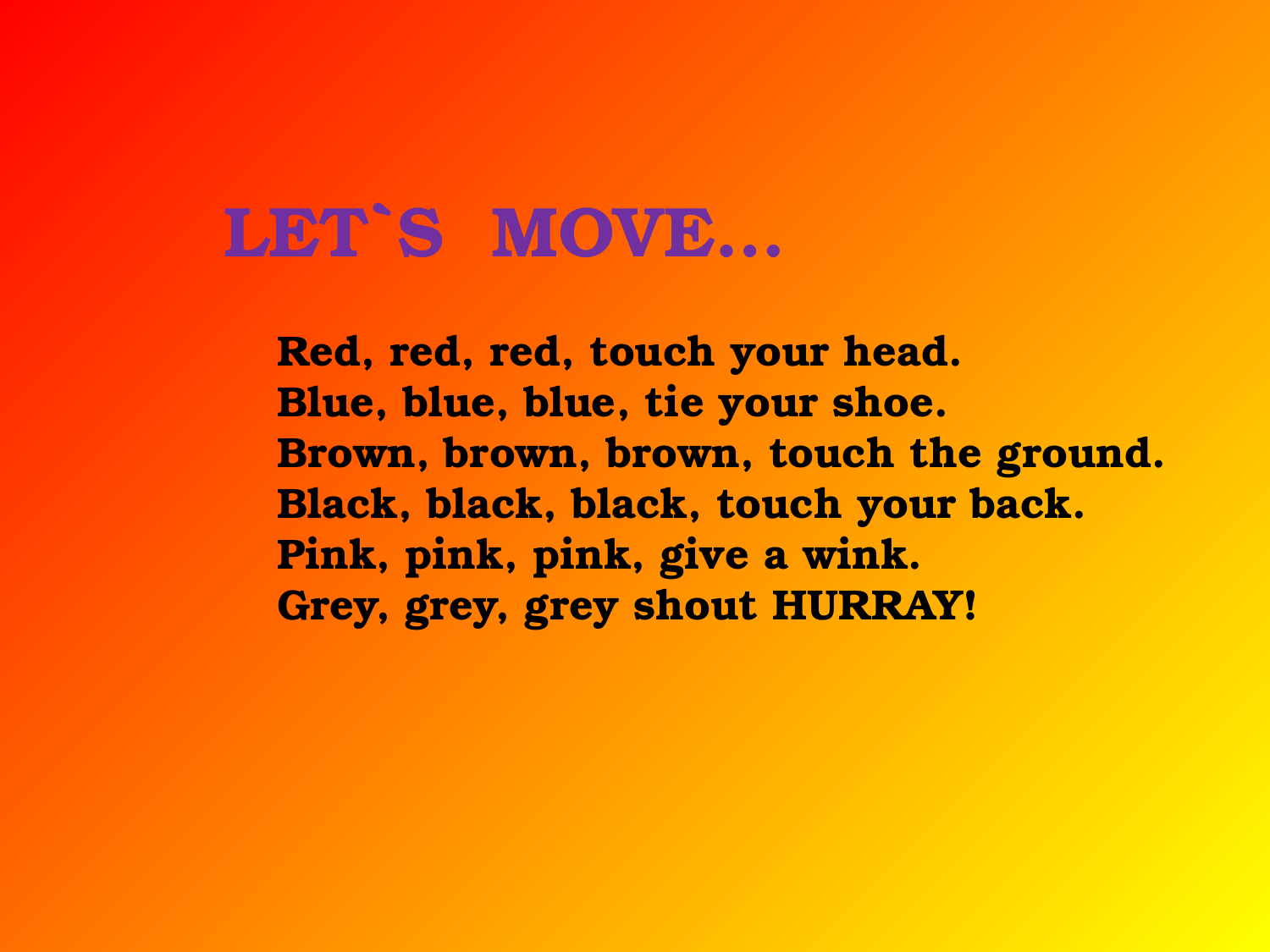

LET`S  MOVE…
Red, red, red, touch your head.
Blue, blue, blue, tie your shoe.
Brown, brown, brown, touch the ground.
Black, black, black, touch your back.
Pink, pink, pink, give a wink.
Grey, grey, grey shout HURRAY!